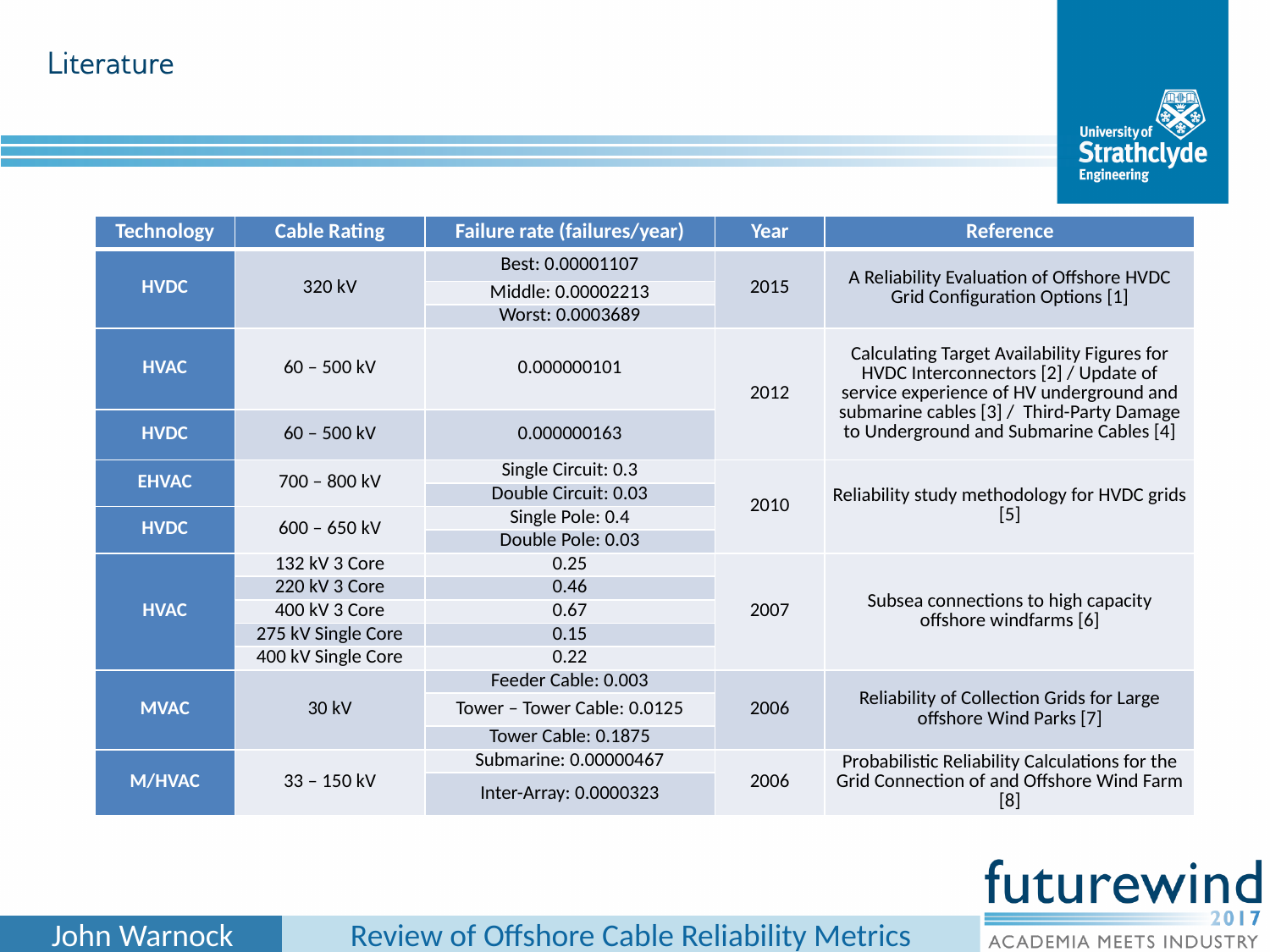

Literature
| Technology | Cable Rating | Failure rate (failures/year) | Year | Reference |
| --- | --- | --- | --- | --- |
| HVDC | 320 kV | Best: 0.00001107 | 2015 | A Reliability Evaluation of Offshore HVDC Grid Configuration Options [1] |
|  |  | Middle: 0.00002213 |  |  |
|  |  | Worst: 0.0003689 |  |  |
| HVAC | 60 – 500 kV | 0.000000101 | 2012 | Calculating Target Availability Figures for HVDC Interconnectors [2] / Update of service experience of HV underground and submarine cables [3] / Third-Party Damage to Underground and Submarine Cables [4] |
| HVDC | 60 – 500 kV | 0.000000163 |  |  |
| EHVAC | 700 – 800 kV | Single Circuit: 0.3 | 2010 | Reliability study methodology for HVDC grids [5] |
|  |  | Double Circuit: 0.03 |  |  |
| HVDC | 600 – 650 kV | Single Pole: 0.4 |  |  |
|  |  | Double Pole: 0.03 |  |  |
| HVAC | 132 kV 3 Core | 0.25 | 2007 | Subsea connections to high capacity offshore windfarms [6] |
|  | 220 kV 3 Core | 0.46 |  |  |
|  | 400 kV 3 Core | 0.67 |  |  |
|  | 275 kV Single Core | 0.15 |  |  |
|  | 400 kV Single Core | 0.22 |  |  |
| MVAC | 30 kV | Feeder Cable: 0.003 | 2006 | Reliability of Collection Grids for Large offshore Wind Parks [7] |
|  |  | Tower – Tower Cable: 0.0125 |  |  |
|  |  | Tower Cable: 0.1875 |  |  |
| M/HVAC | 33 – 150 kV | Submarine: 0.00000467 | 2006 | Probabilistic Reliability Calculations for the Grid Connection of and Offshore Wind Farm [8] |
|  |  | Inter-Array: 0.0000323 |  |  |